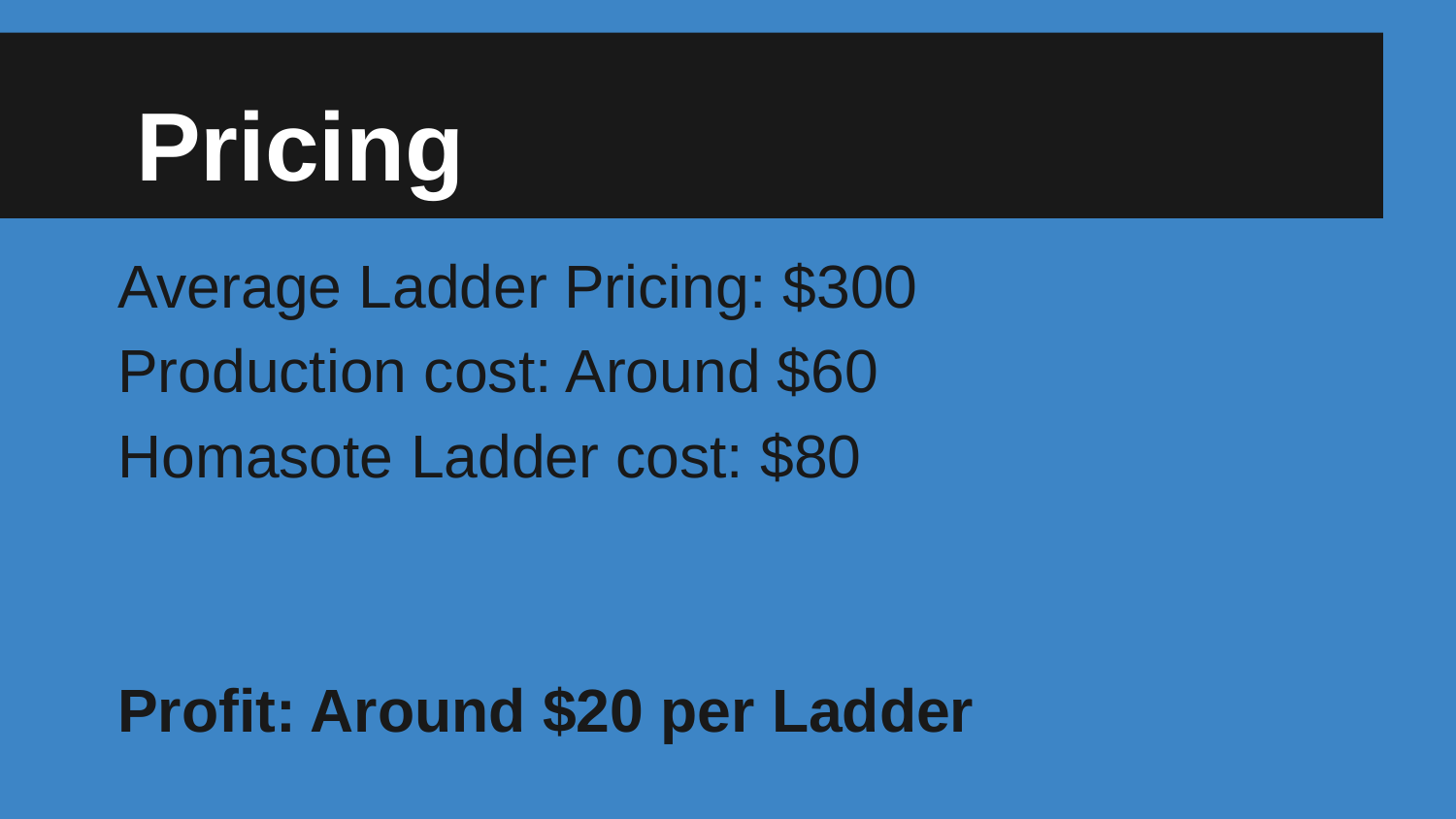

# Pricing
Average Ladder Pricing: $300
Production cost: Around $60
Homasote Ladder cost: $80

Profit: Around $20 per Ladder